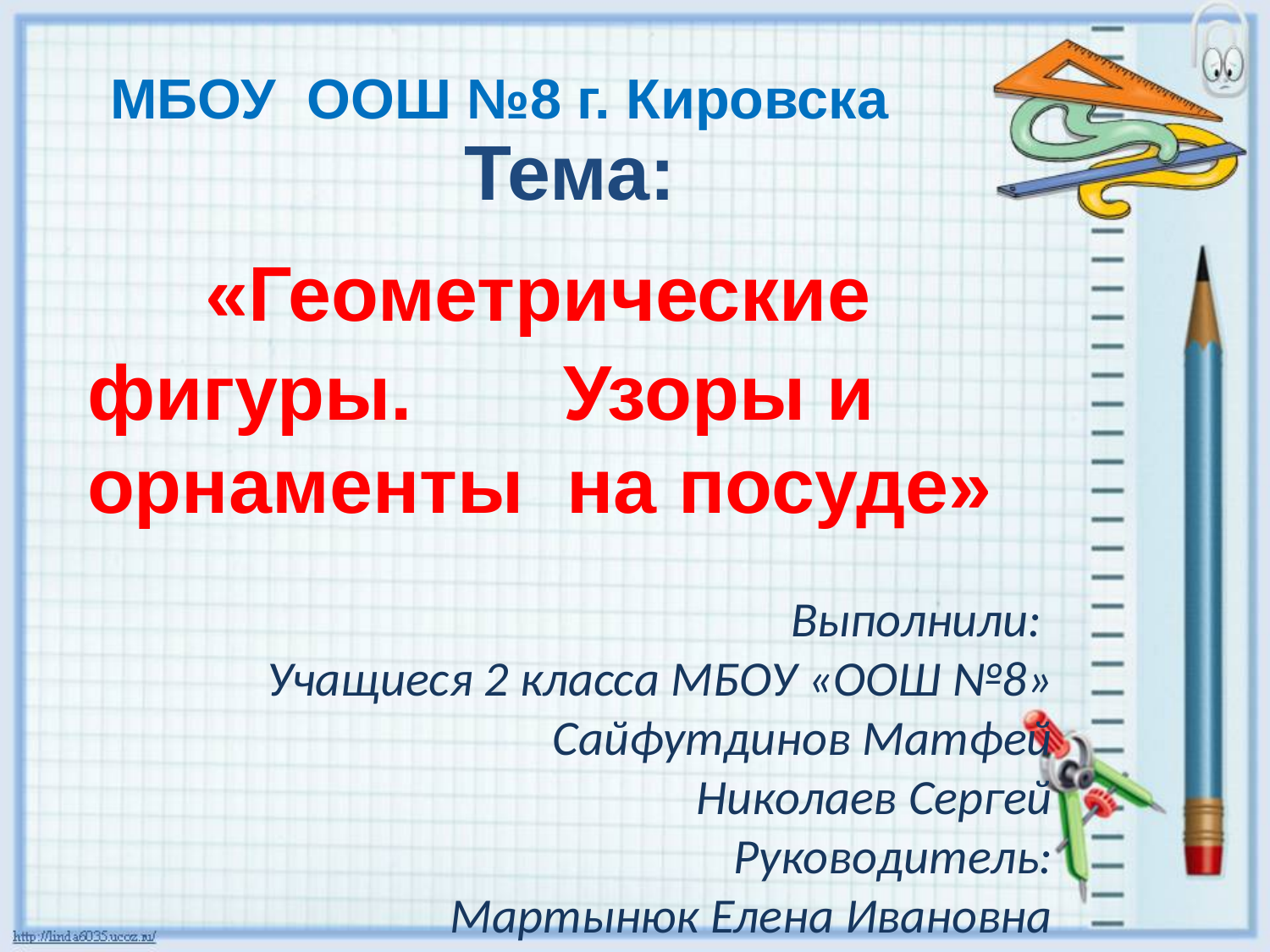

МБОУ  ООШ №8 г. Кировска
Тема:
    «Геометрические фигуры.       Узоры и орнаменты  на посуде»

Выполнили:
Учащиеся 2 класса МБОУ «ООШ №8»
Сайфутдинов Матфей
Николаев Сергей
Руководитель:
Мартынюк Елена Ивановна